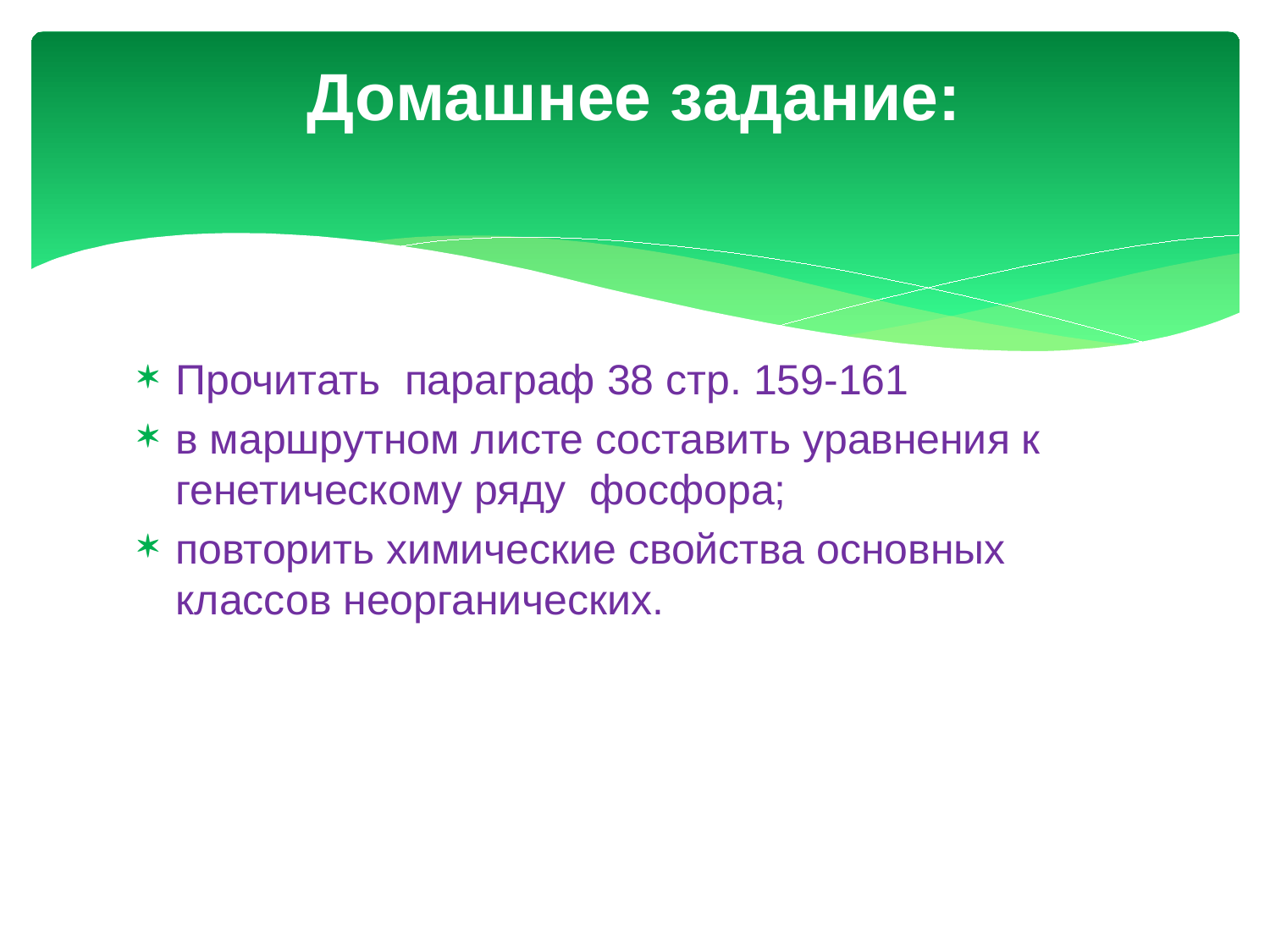

# Домашнее задание:
Прочитать  параграф 38 стр. 159-161
в маршрутном листе составить уравнения к генетическому ряду  фосфора;
повторить химические свойства основных классов неорганических.